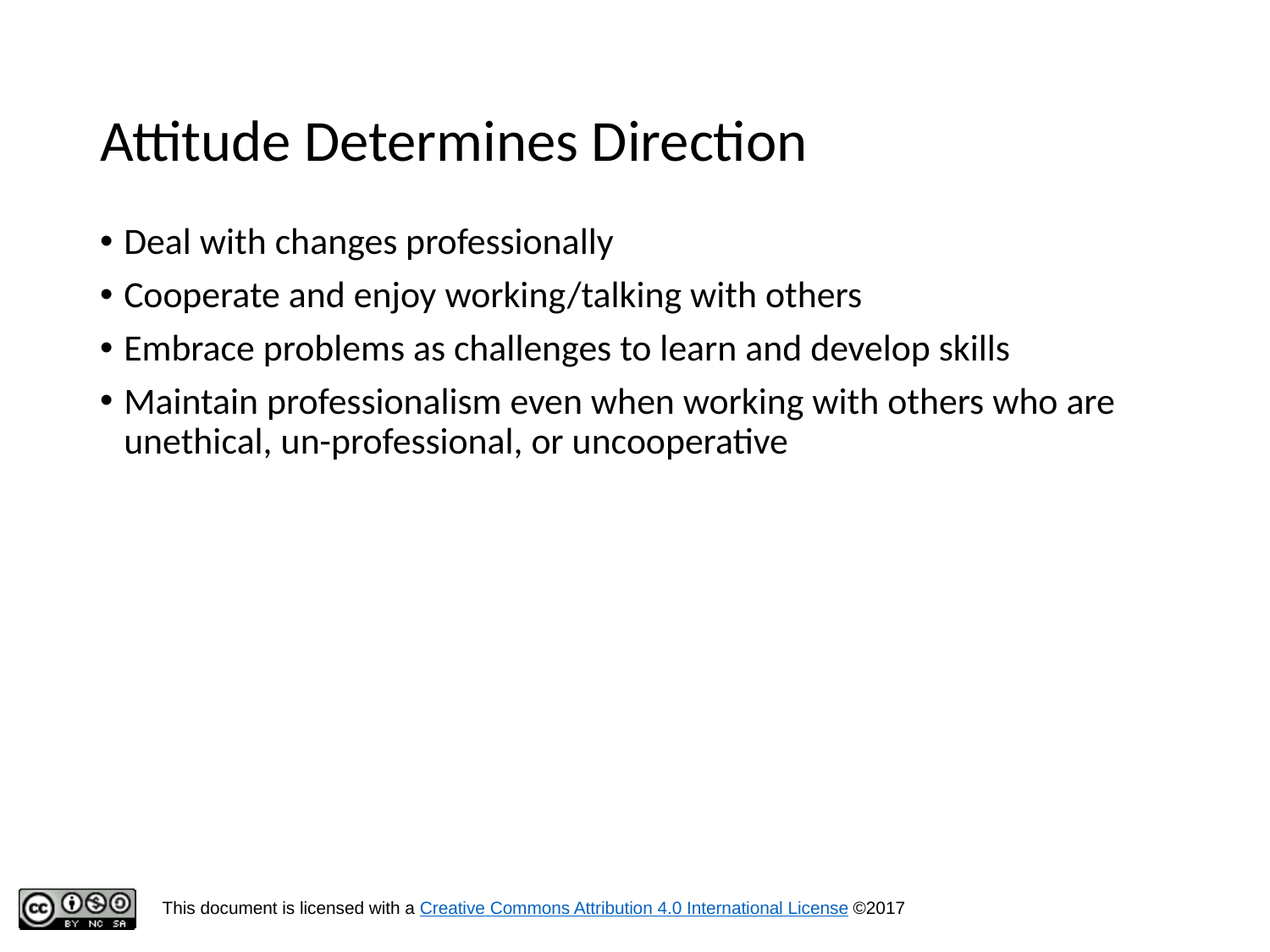

# Attitude Determines Direction
Deal with changes professionally
Cooperate and enjoy working/talking with others
Embrace problems as challenges to learn and develop skills
Maintain professionalism even when working with others who are unethical, un-professional, or uncooperative